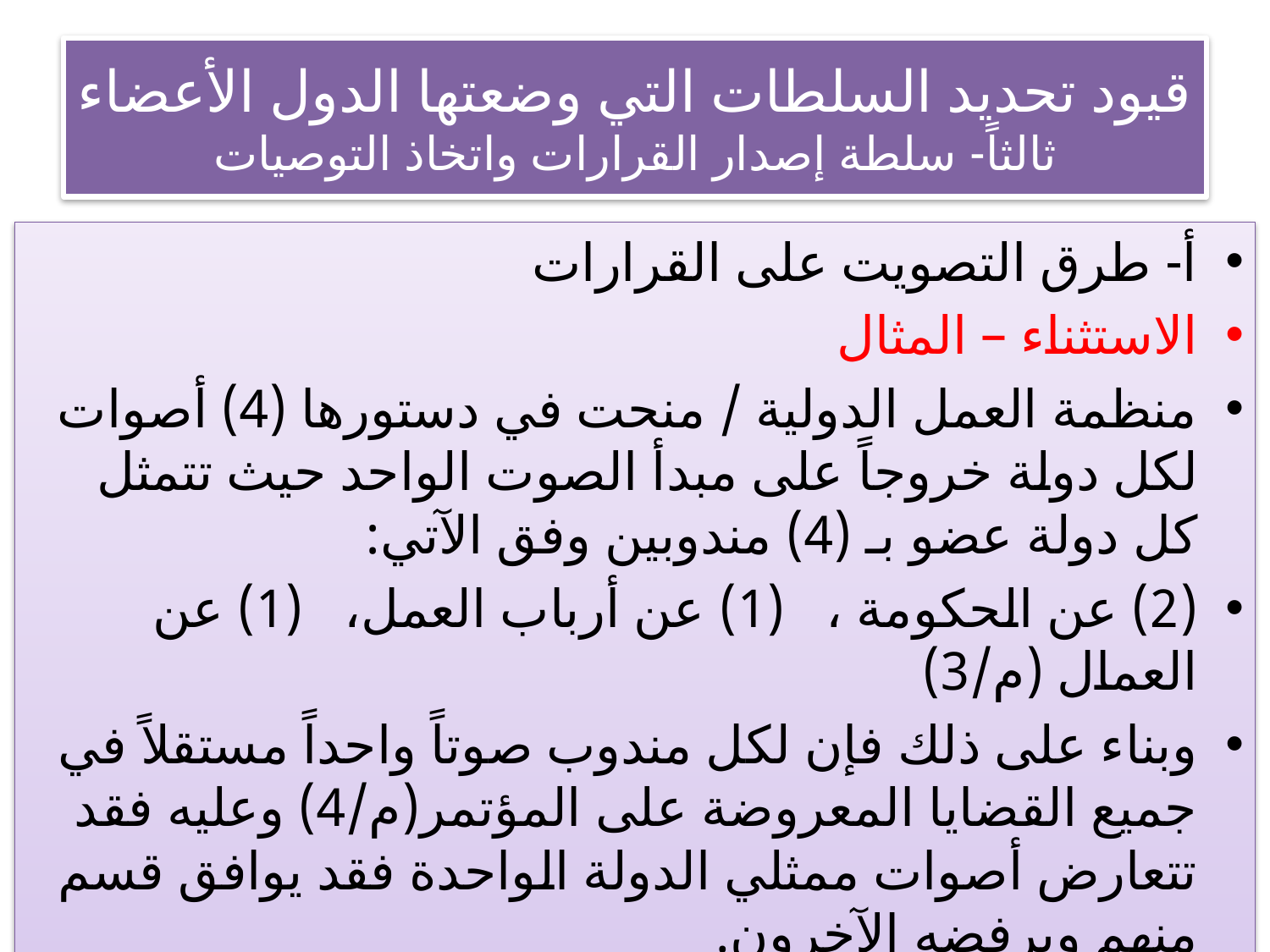

# قيود تحديد السلطات التي وضعتها الدول الأعضاء ثالثاً- سلطة إصدار القرارات واتخاذ التوصيات
أ- طرق التصويت على القرارات
الاستثناء – المثال
منظمة العمل الدولية / منحت في دستورها (4) أصوات لكل دولة خروجاً على مبدأ الصوت الواحد حيث تتمثل كل دولة عضو بـ (4) مندوبين وفق الآتي:
(2) عن الحكومة ،   (1) عن أرباب العمل،   (1) عن العمال (م/3)
وبناء على ذلك فإن لكل مندوب صوتاً واحداً مستقلاً في جميع القضايا المعروضة على المؤتمر(م/4) وعليه فقد تتعارض أصوات ممثلي الدولة الواحدة فقد يوافق قسم منهم ويرفضه الآخرون.